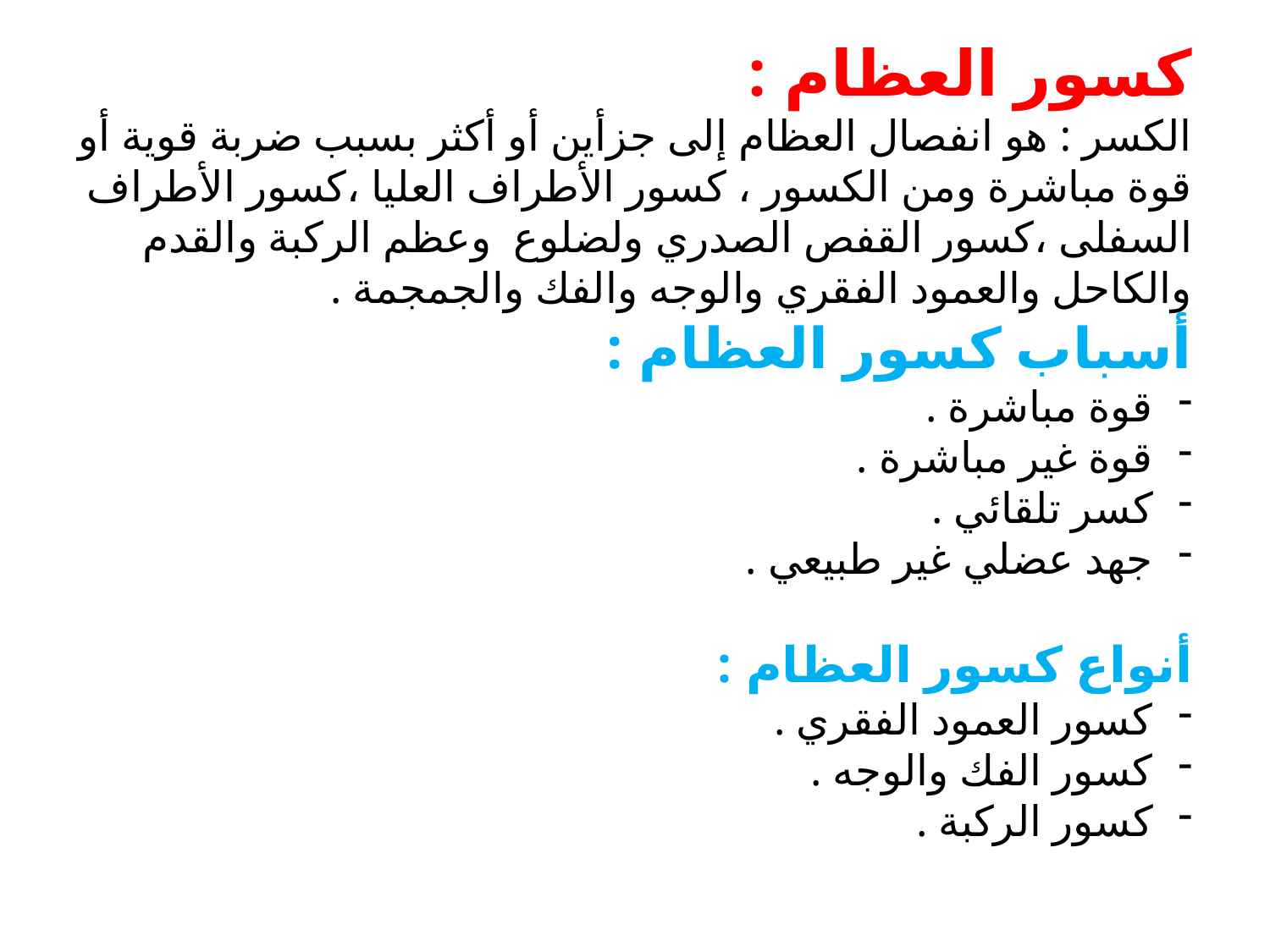

كسور العظام :
الكسر : هو انفصال العظام إلى جزأين أو أكثر بسبب ضربة قوية أو قوة مباشرة ومن الكسور ، كسور الأطراف العليا ،كسور الأطراف السفلى ،كسور القفص الصدري ولضلوع  وعظم الركبة والقدم والكاحل والعمود الفقري والوجه والفك والجمجمة .
أسباب كسور العظام :
قوة مباشرة .
قوة غير مباشرة .
كسر تلقائي .
جهد عضلي غير طبيعي .

أنواع كسور العظام :
كسور العمود الفقري .
كسور الفك والوجه .
كسور الركبة .